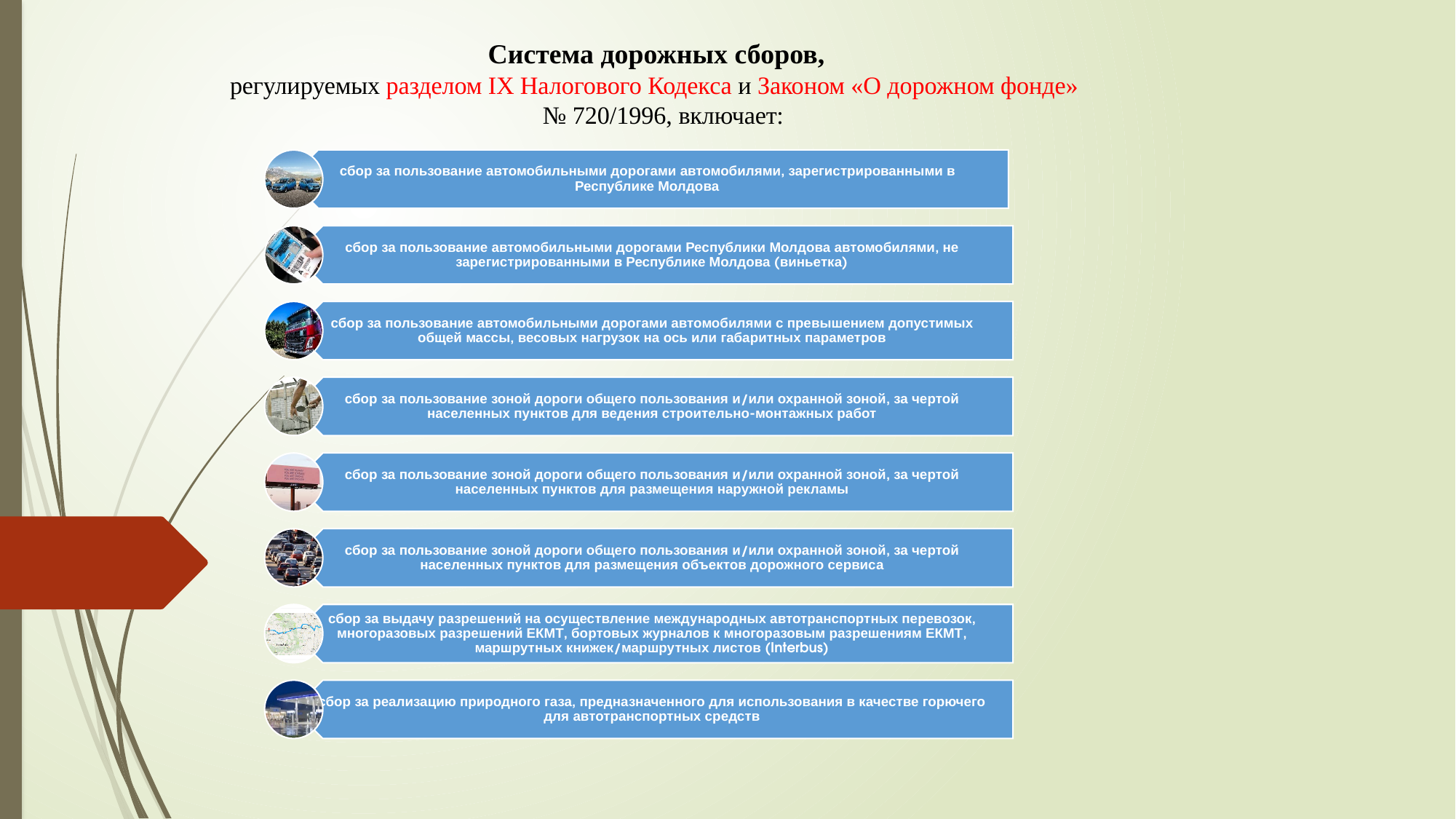

Система дорожных сборов,
регулируемых разделом IX Налогового Кодекса и Законом «О дорожном фонде»    № 720/1996, включает:
сбор за пользование автомобильными дорогами автомобилями, зарегистрированными в Республике Молдова
сбор за пользование автомобильными дорогами Республики Молдова автомобилями, не зарегистрированными в Республике Молдова (виньетка)
сбор за пользование автомобильными дорогами автомобилями с превышением допустимых общей массы, весовых нагрузок на ось или габаритных параметров
сбор за пользование зоной дороги общего пользования и/или охранной зоной, за чертой населенных пунктов для ведения строительно-монтажных работ
сбор за пользование зоной дороги общего пользования и/или охранной зоной, за чертой населенных пунктов для размещения наружной рекламы
сбор за пользование зоной дороги общего пользования и/или охранной зоной, за чертой населенных пунктов для размещения объектов дорожного сервиса
сбор за выдачу разрешений на осуществление международных автотранспортных перевозок, многоразовых разрешений ЕКМТ, бортовых журналов к многоразовым разрешениям ЕКМТ, маршрутных книжек/маршрутных листов (Interbus)
сбор за реализацию природного газа, предназначенного для использования в качестве горючего для автотранспортных средств